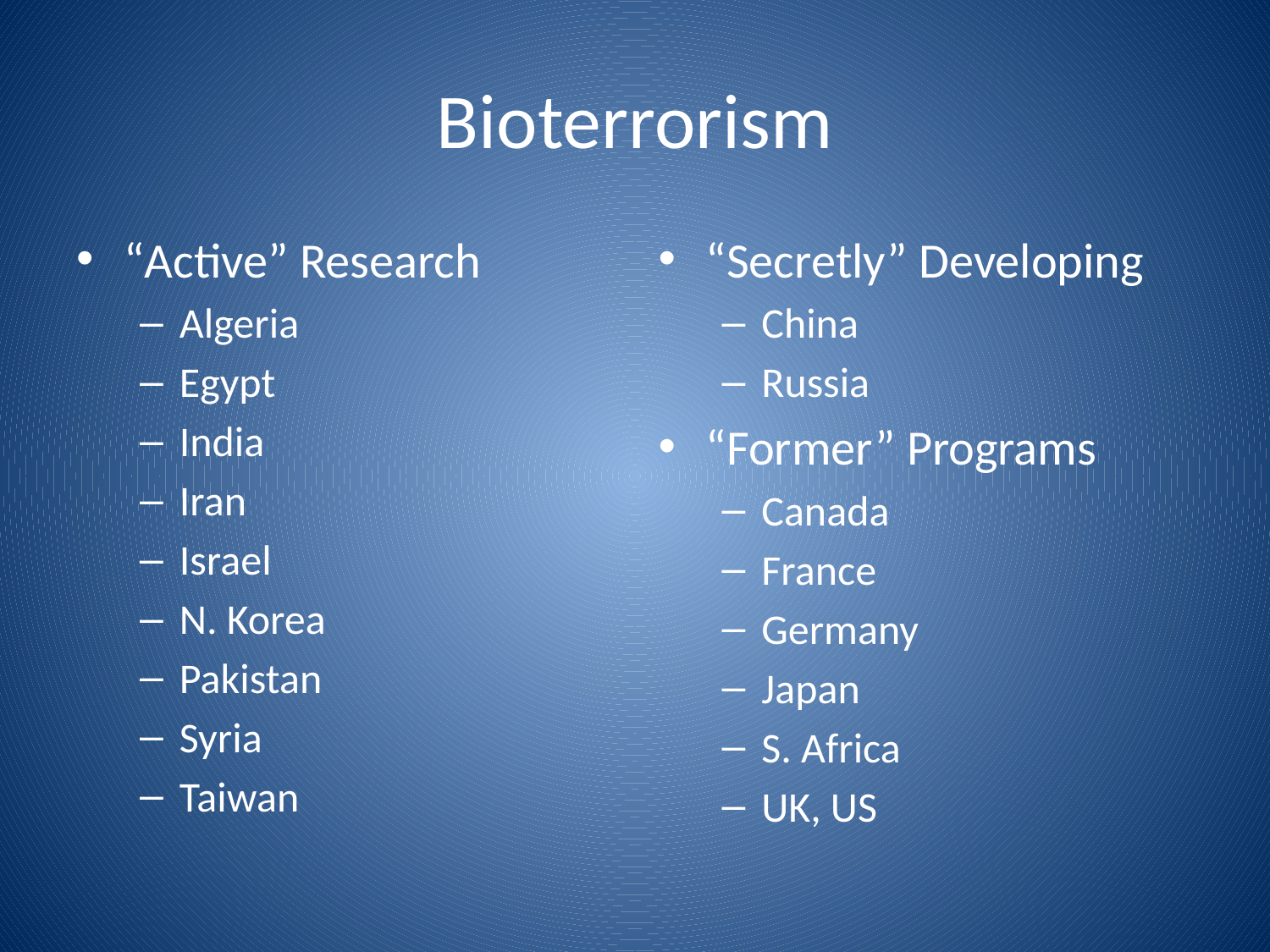

# Bioterrorism
“Active” Research
Algeria
Egypt
India
Iran
Israel
N. Korea
Pakistan
Syria
Taiwan
“Secretly” Developing
China
Russia
“Former” Programs
Canada
France
Germany
Japan
S. Africa
UK, US